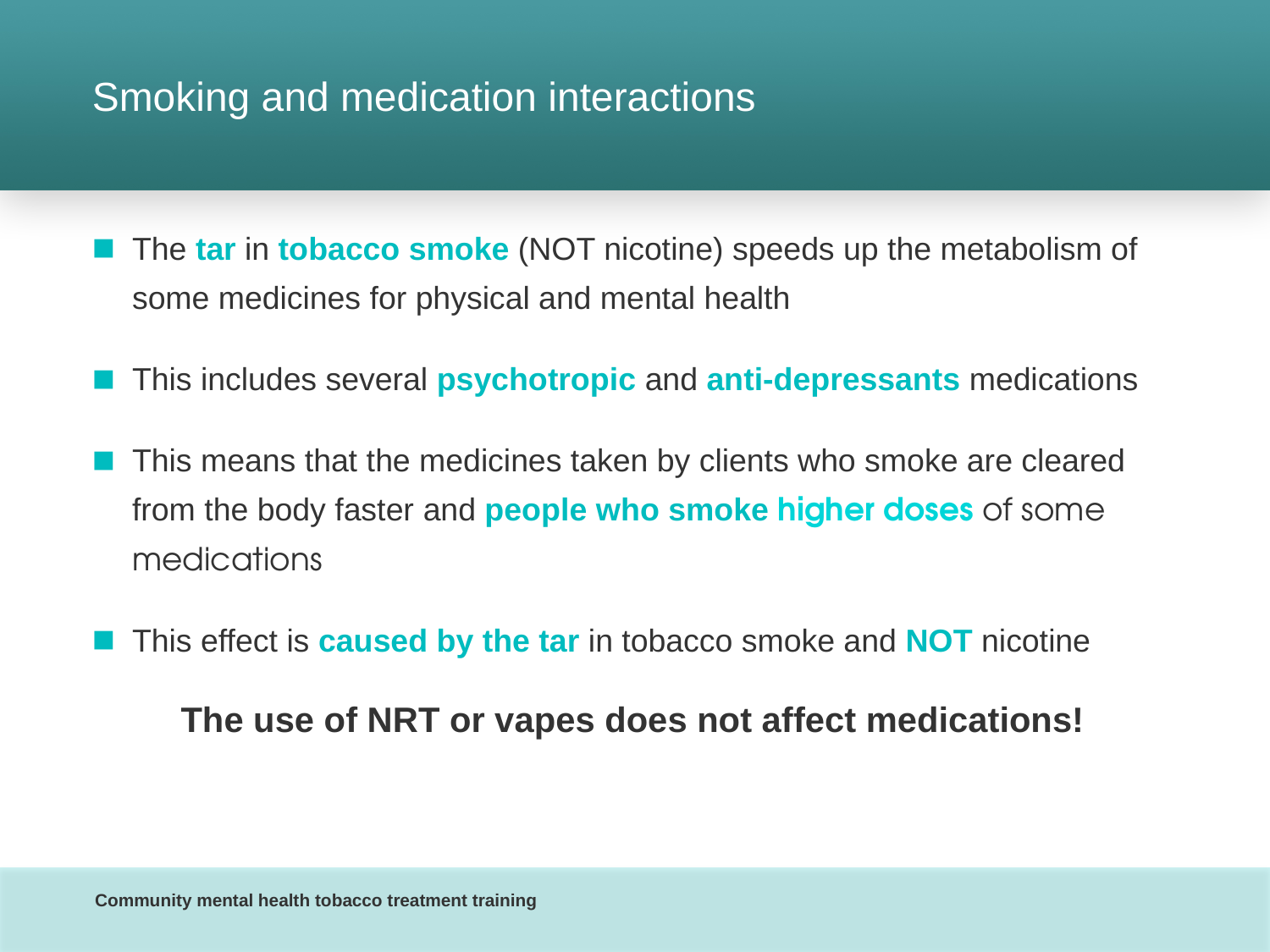

# Smoking and medication interactions
The tar in tobacco smoke (NOT nicotine) speeds up the metabolism of some medicines for physical and mental health
This includes several psychotropic and anti-depressants medications
This means that the medicines taken by clients who smoke are cleared from the body faster and people who smoke higher doses of some medications
This effect is caused by the tar in tobacco smoke and NOT nicotine
The use of NRT or vapes does not affect medications!

Community mental health tobacco treatment training